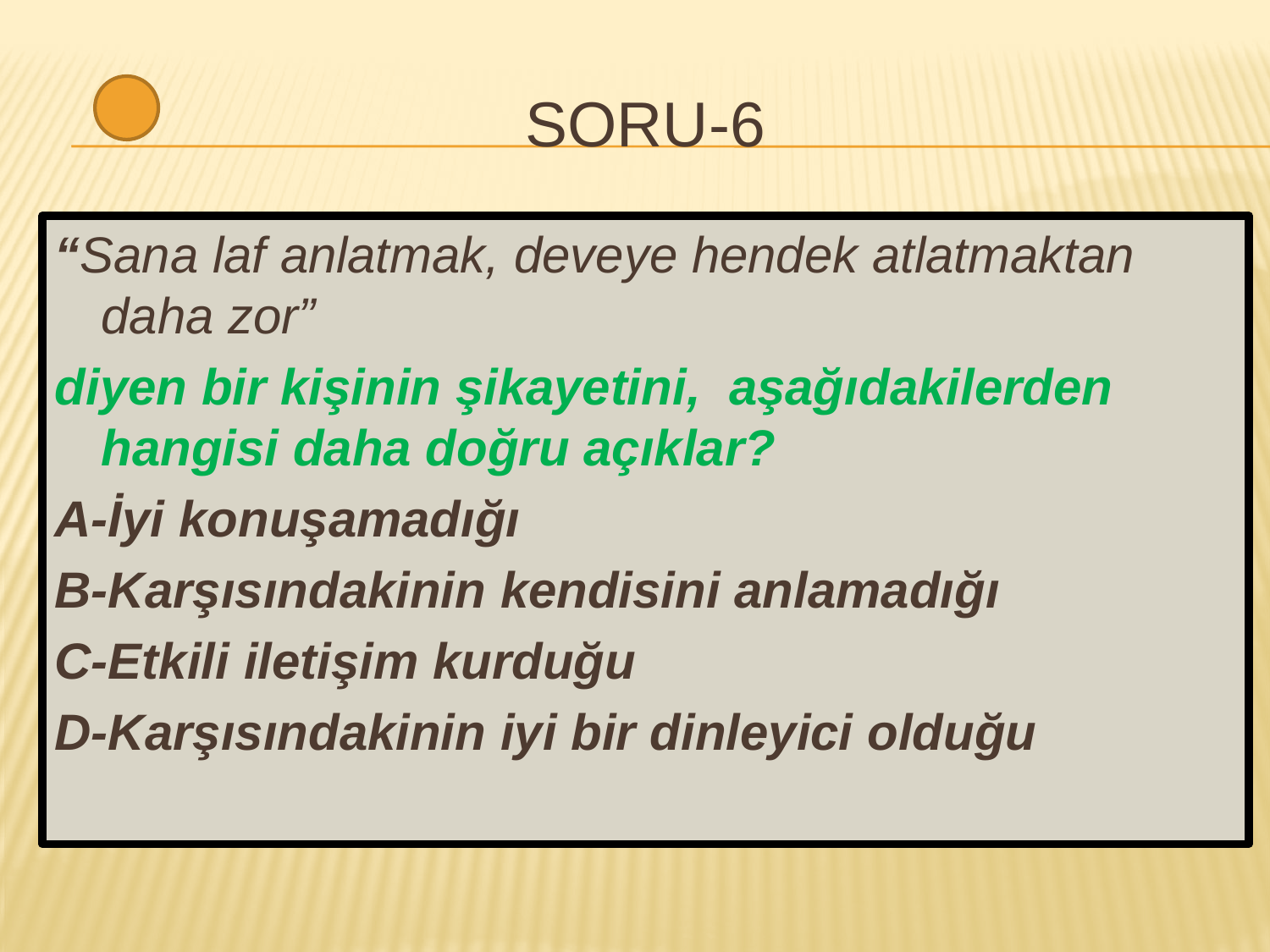

# SORU-6

“Sana laf anlatmak, deveye hendek atlatmaktan daha zor”
diyen bir kişinin şikayetini,  aşağıdakilerden hangisi daha doğru açıklar?
A-İyi konuşamadığı
B-Karşısındakinin kendisini anlamadığı
C-Etkili iletişim kurduğu
D-Karşısındakinin iyi bir dinleyici olduğu